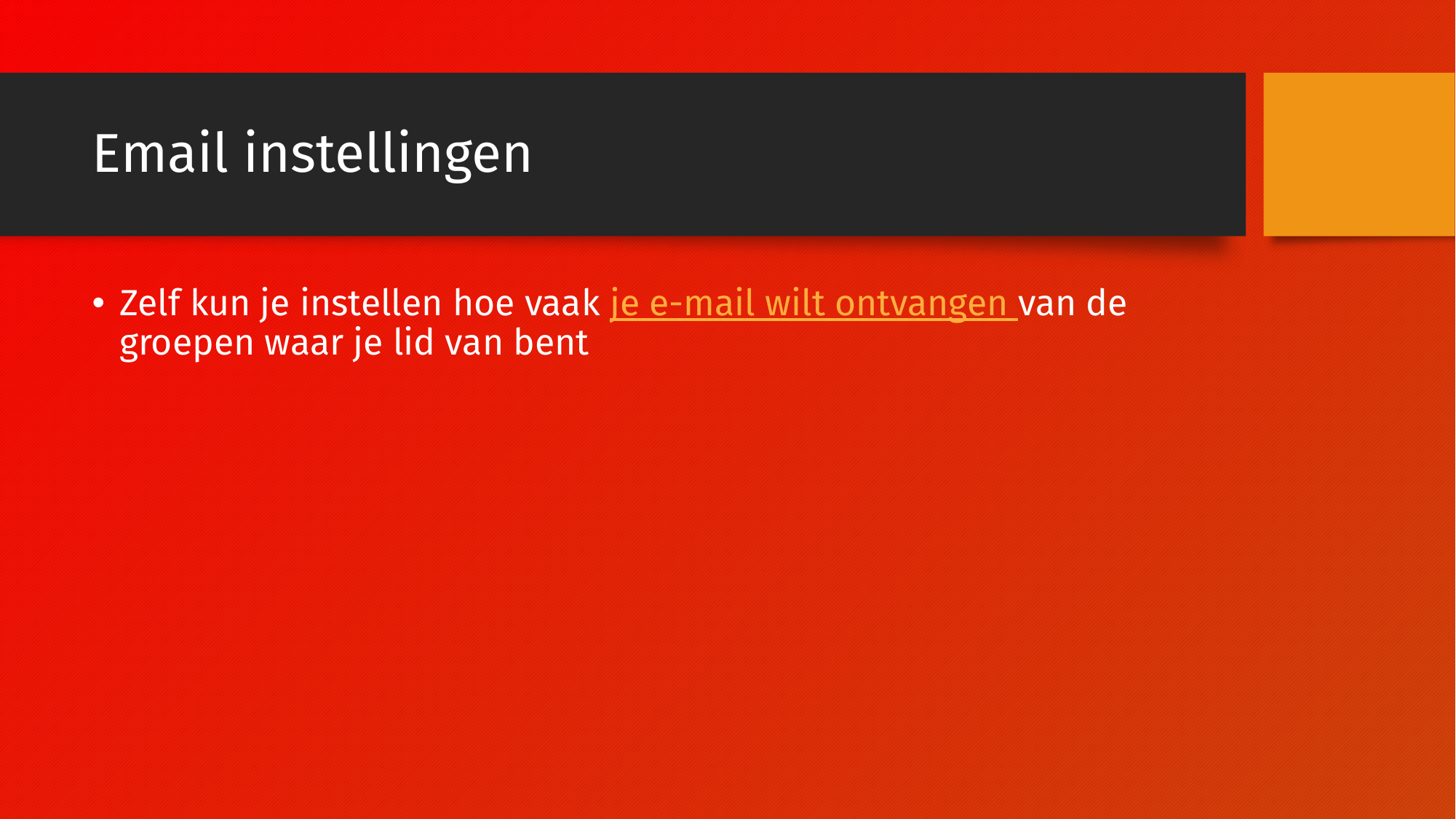

# Email instellingen
Zelf kun je instellen hoe vaak je e-mail wilt ontvangen van de groepen waar je lid van bent